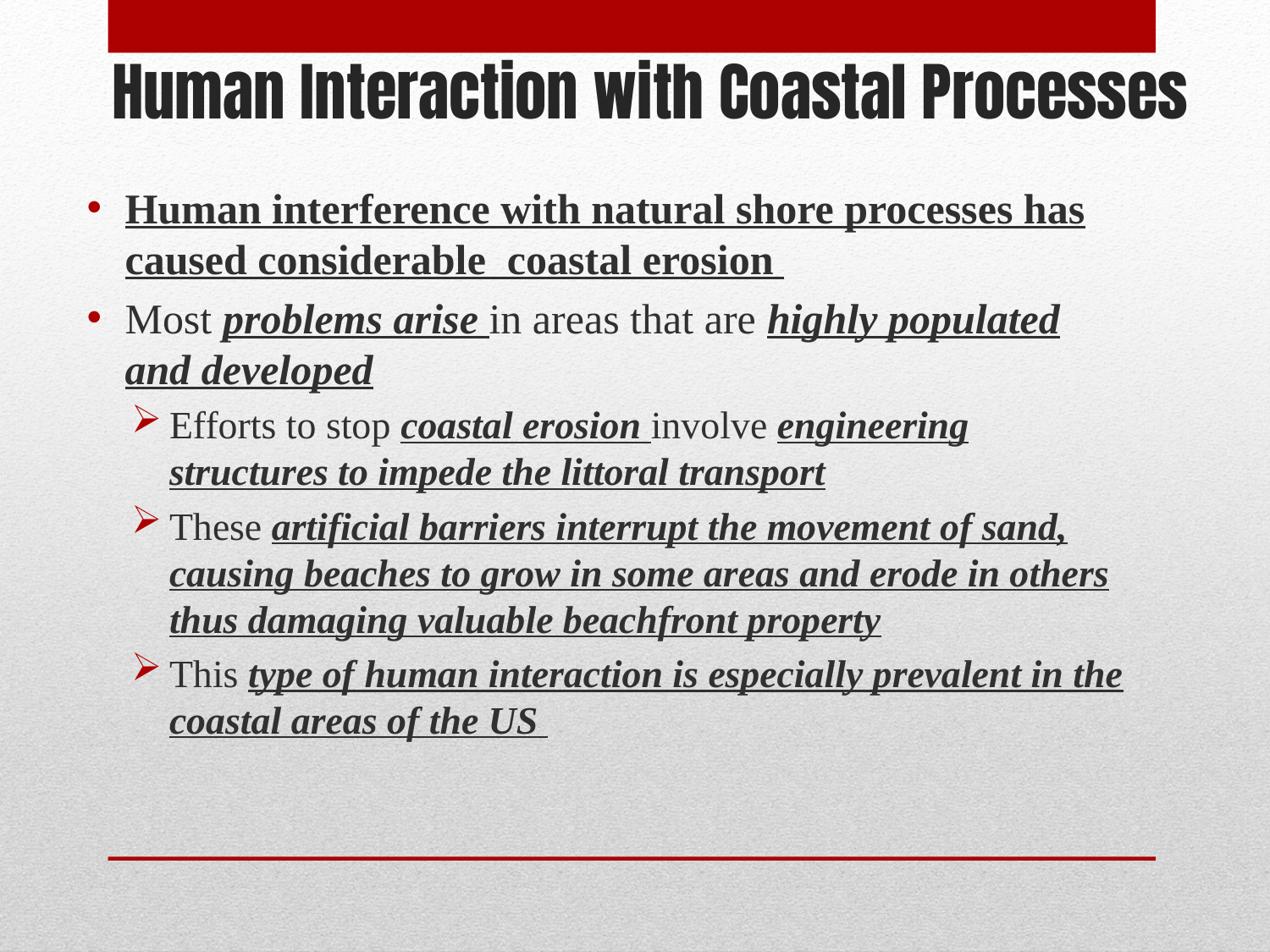

Human Interaction with Coastal Processes
Human interference with natural shore processes has caused considerable  coastal erosion
Most problems arise in areas that are highly populated and developed
Efforts to stop coastal erosion involve engineering structures to impede the littoral transport
These artificial barriers interrupt the movement of sand, causing beaches to grow in some areas and erode in others thus damaging valuable beachfront property
This type of human interaction is especially prevalent in the coastal areas of the US